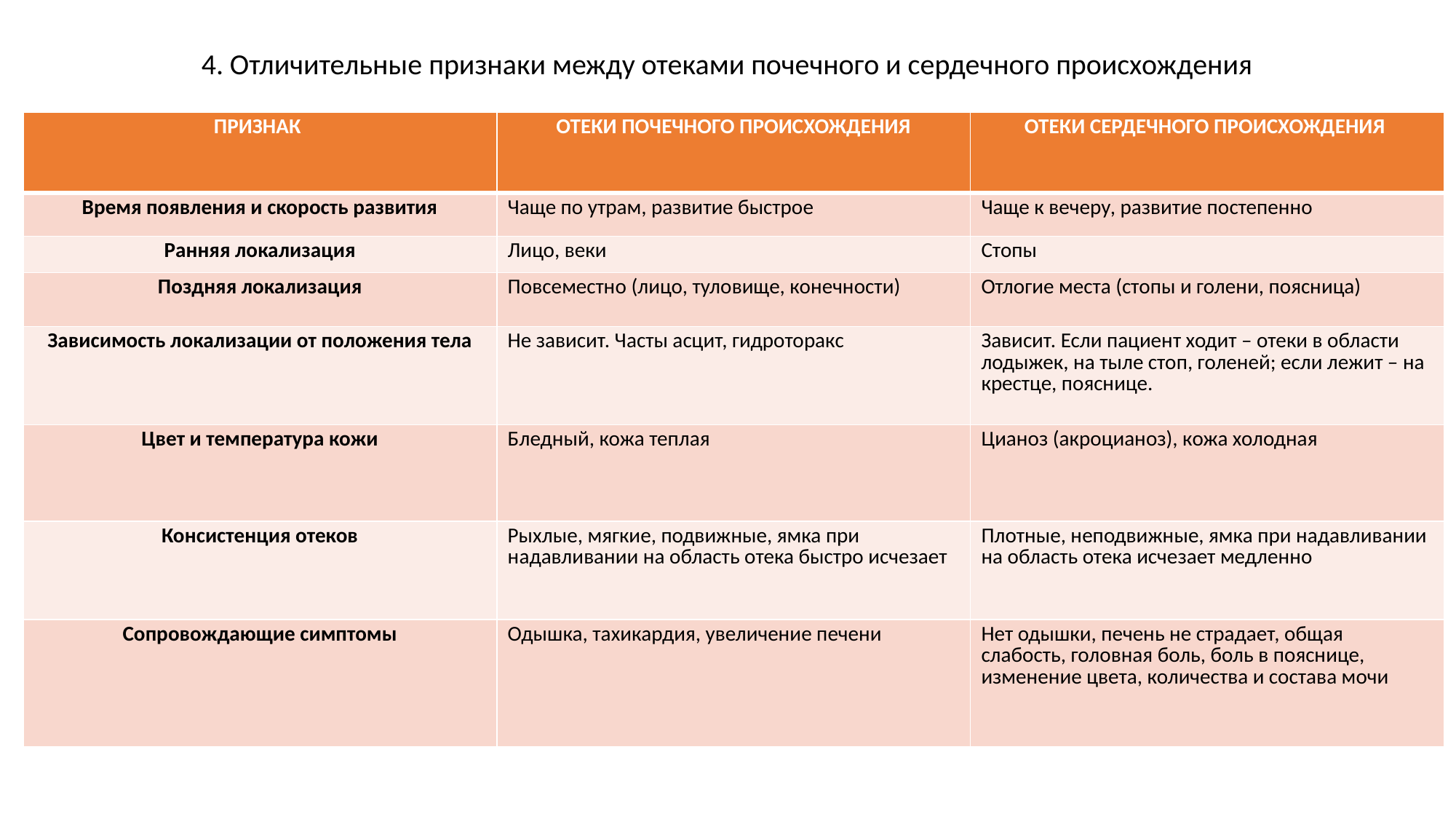

# 4. Отличительные признаки между отеками почечного и сердечного происхождения
| ПРИЗНАК | ОТЕКИ ПОЧЕЧНОГО ПРОИСХОЖДЕНИЯ | ОТЕКИ СЕРДЕЧНОГО ПРОИСХОЖДЕНИЯ |
| --- | --- | --- |
| Время появления и скорость развития | Чаще по утрам, развитие быстрое | Чаще к вечеру, развитие постепенно |
| Ранняя локализация | Лицо, веки | Стопы |
| Поздняя локализация | Повсеместно (лицо, туловище, конечности) | Отлогие места (стопы и голени, поясница) |
| Зависимость локализации от положения тела | Не зависит. Часты асцит, гидроторакс | Зависит. Если пациент ходит – отеки в области лодыжек, на тыле стоп, голеней; если лежит – на крестце, пояснице. |
| Цвет и температура кожи | Бледный, кожа теплая | Цианоз (акроцианоз), кожа холодная |
| Консистенция отеков | Рыхлые, мягкие, подвижные, ямка при надавливании на область отека быстро исчезает | Плотные, неподвижные, ямка при надавливании на область отека исчезает медленно |
| Сопровождающие симптомы | Одышка, тахикардия, увеличение печени | Нет одышки, печень не страдает, общая слабость, головная боль, боль в пояснице, изменение цвета, количества и состава мочи |